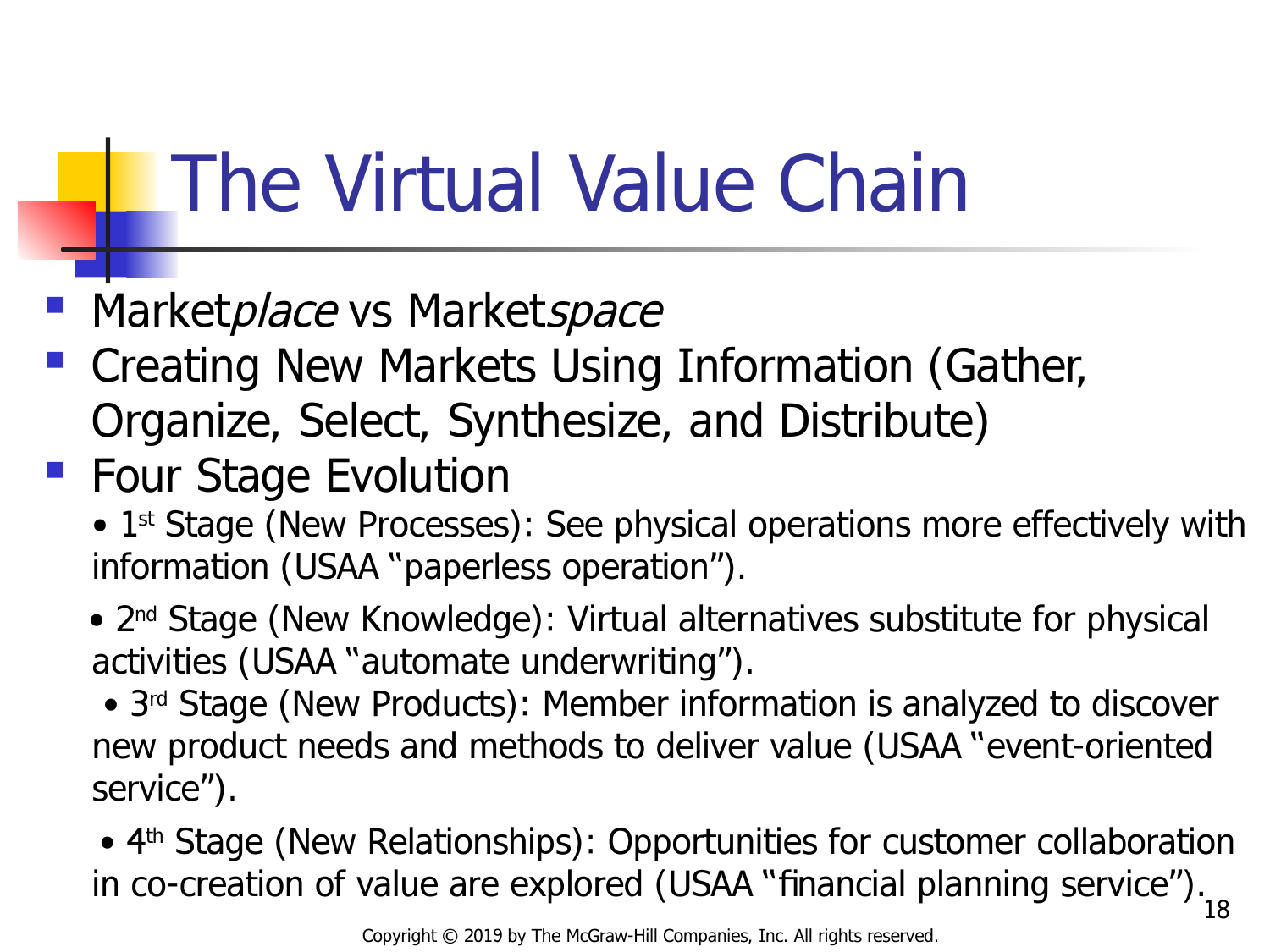

# The Virtual Value Chain
Marketplace vs Marketspace
Creating New Markets Using Information (Gather, Organize, Select, Synthesize, and Distribute)
Four Stage Evolution
• 1st Stage (New Processes): See physical operations more effectively with information (USAA “paperless operation”).
    • 2nd Stage (New Knowledge): Virtual alternatives substitute for physical activities (USAA “automate underwriting”).
 • 3rd Stage (New Products): Member information is analyzed to discover new product needs and methods to deliver value (USAA “event-oriented service”).
     • 4th Stage (New Relationships): Opportunities for customer collaboration in co-creation of value are explored (USAA “financial planning service”).

18
Copyright © 2019 by The McGraw-Hill Companies, Inc. All rights reserved.